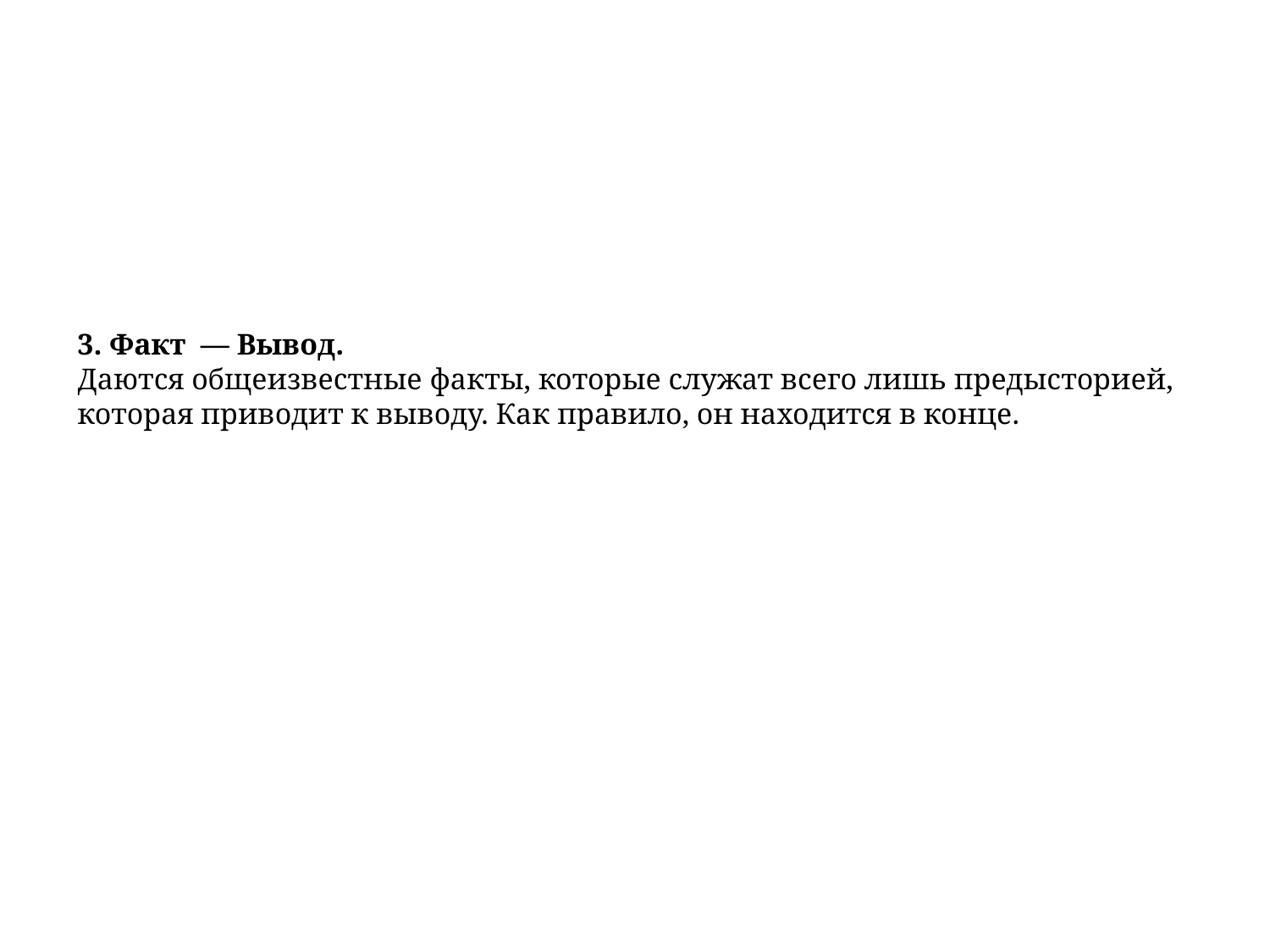

# 3. Факт  — Вывод.  Даются общеизвестные факты, которые служат всего лишь предысторией, которая приводит к выводу. Как правило, он находится в конце.